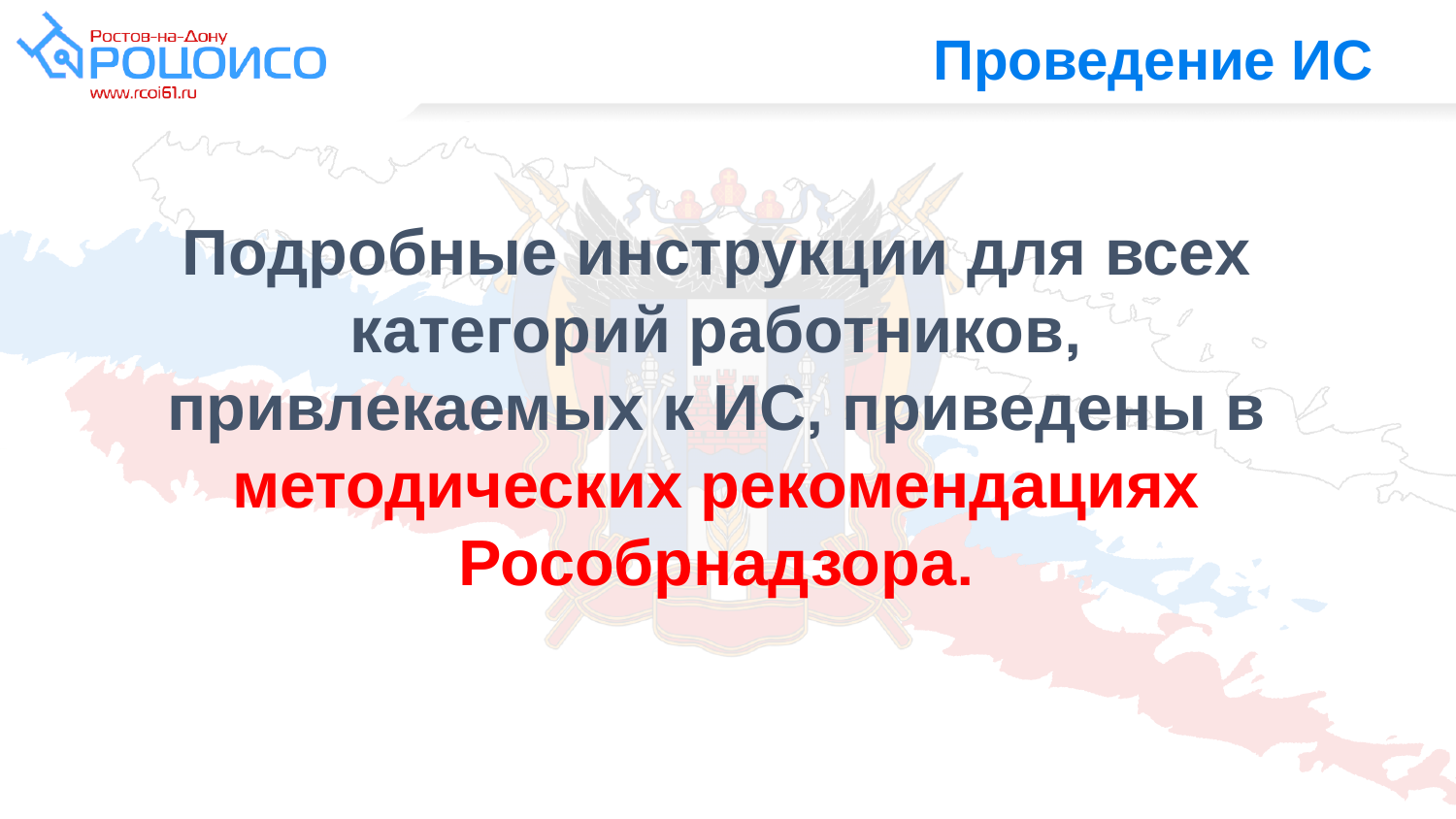

Проведение ИС
Подробные инструкции для всех категорий работников, привлекаемых к ИС, приведены в методических рекомендациях Рособрнадзора.